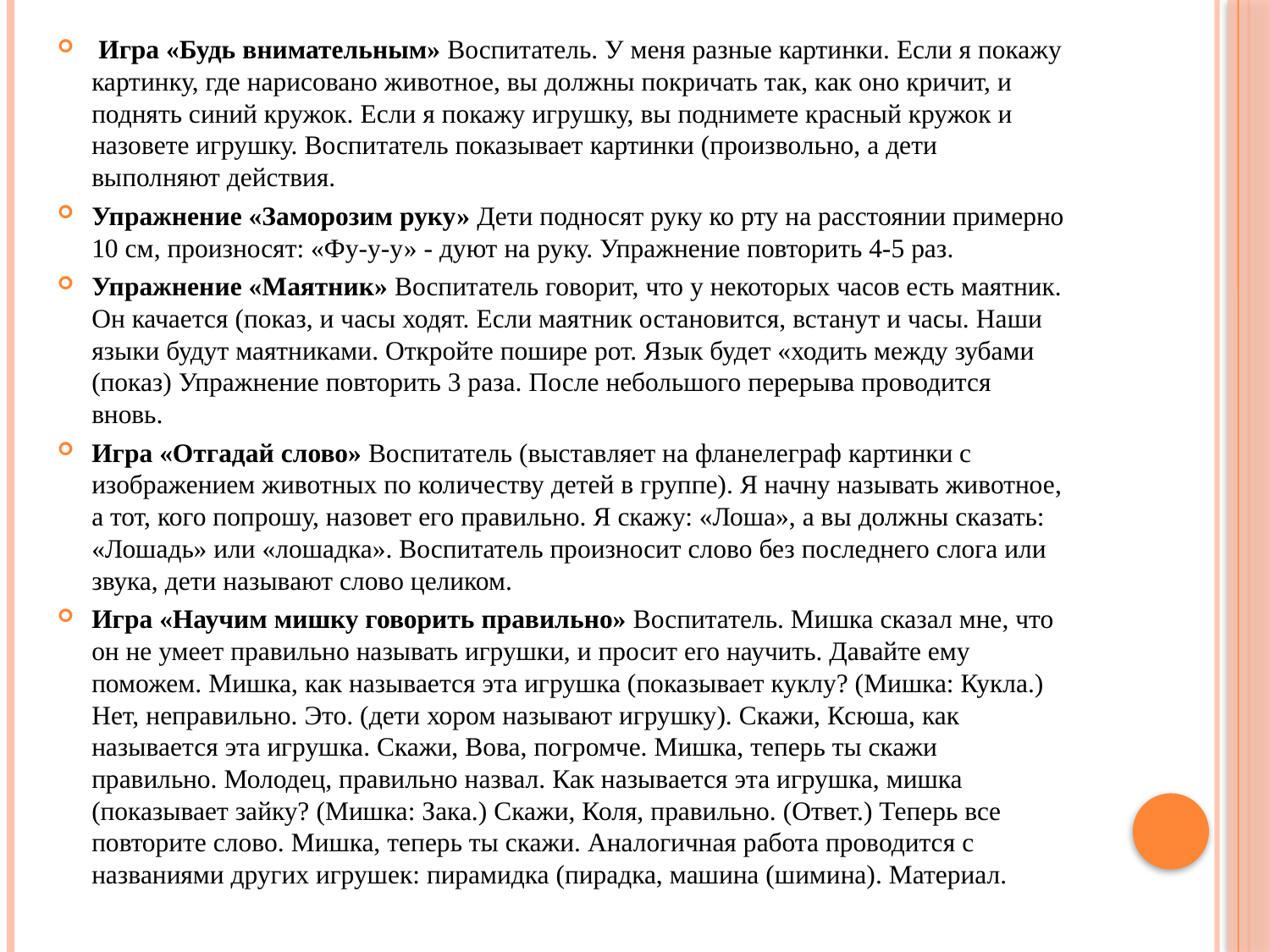

Игра «Будь внимательным» Воспитатель. У меня разные картинки. Если я покажу картинку, где нарисовано животное, вы должны покричать так, как оно кричит, и поднять синий кружок. Если я покажу игрушку, вы поднимете красный кружок и назовете игрушку. Воспитатель показывает картинки (произвольно, а дети выполняют действия.
Упражнение «Заморозим руку» Дети подносят руку ко рту на расстоянии примерно 10 см, произносят: «Фу-у-у» - дуют на руку. Упражнение повторить 4-5 раз.
Упражнение «Маятник» Воспитатель говорит, что у некоторых часов есть маятник. Он качается (показ, и часы ходят. Если маятник остановится, встанут и часы. Наши языки будут маятниками. Откройте пошире рот. Язык будет «ходить между зубами (показ) Упражнение повторить 3 раза. После небольшого перерыва проводится вновь.
Игра «Отгадай слово» Воспитатель (выставляет на фланелеграф картинки с изображением животных по количеству детей в группе). Я начну называть животное, а тот, кого попрошу, назовет его правильно. Я скажу: «Лоша», а вы должны сказать: «Лошадь» или «лошадка». Воспитатель произносит слово без последнего слога или звука, дети называют слово целиком.
Игра «Научим мишку говорить правильно» Воспитатель. Мишка сказал мне, что он не умеет правильно называть игрушки, и просит его научить. Давайте ему поможем. Мишка, как называется эта игрушка (показывает куклу? (Мишка: Кукла.) Нет, неправильно. Это. (дети хором называют игрушку). Скажи, Ксюша, как называется эта игрушка. Скажи, Вова, погромче. Мишка, теперь ты скажи правильно. Молодец, правильно назвал. Как называется эта игрушка, мишка (показывает зайку? (Мишка: Зака.) Скажи, Коля, правильно. (Ответ.) Теперь все повторите слово. Мишка, теперь ты скажи. Аналогичная работа проводится с названиями других игрушек: пирамидка (пирадка, машина (шимина). Материал.